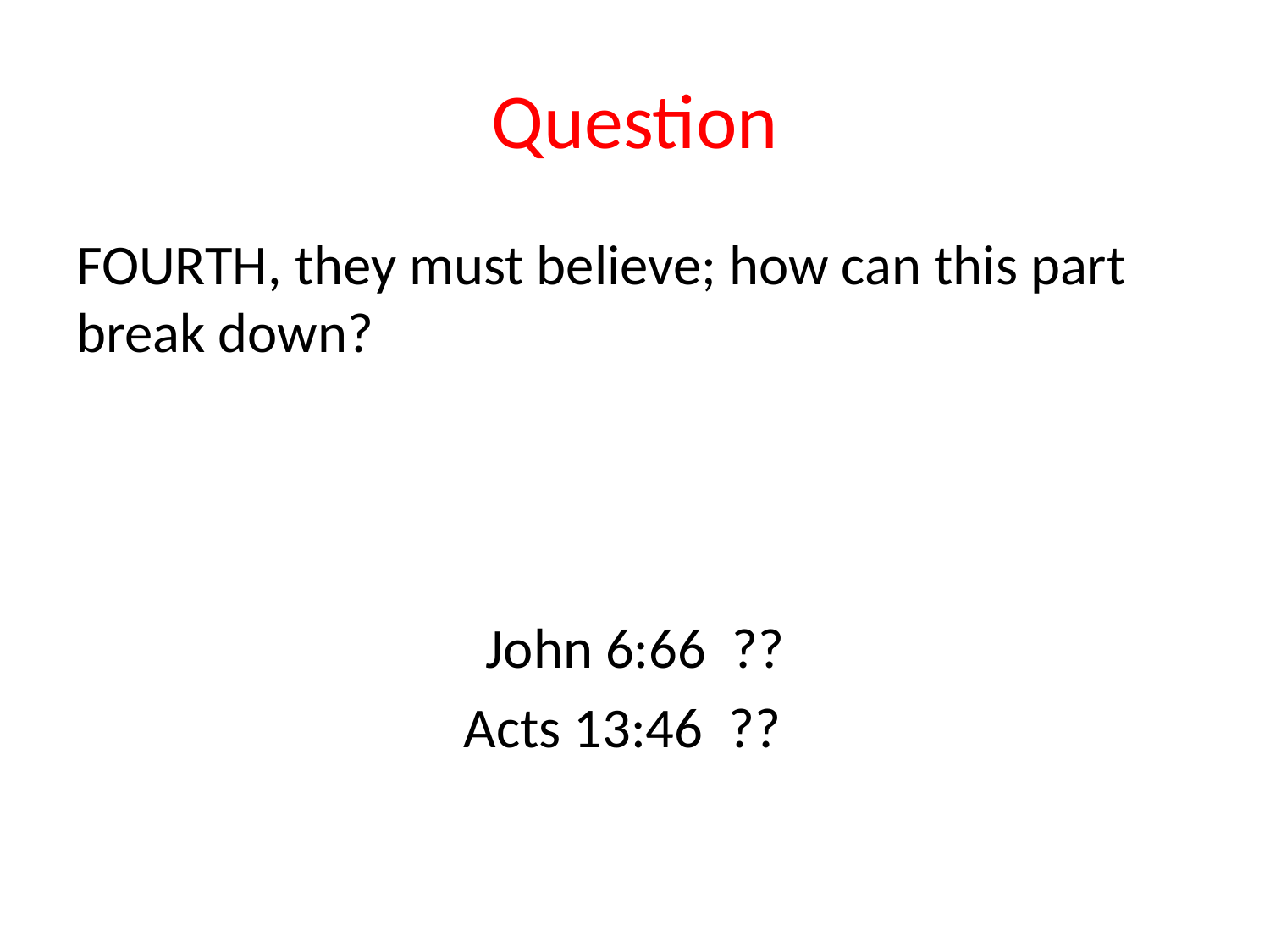

# Question
FOURTH, they must believe; how can this part break down?

John 6:66  ??
Acts 13:46  ??